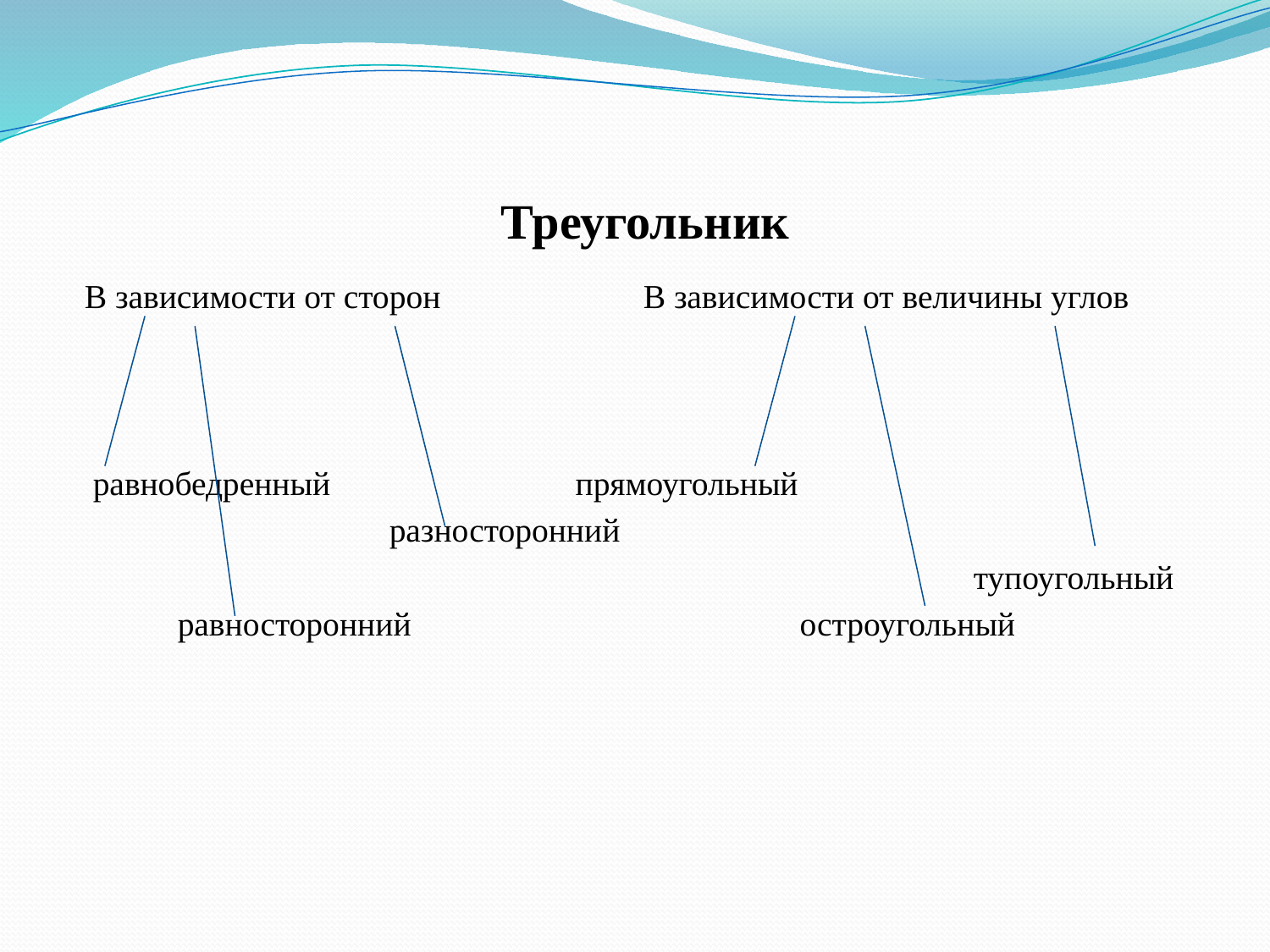

# Треугольник
 В зависимости от сторон                        В зависимости от величины углов

  равнобедренный                             прямоугольный
                                     разносторонний
                                                                                                          тупоугольный
            равносторонний                                              остроугольный